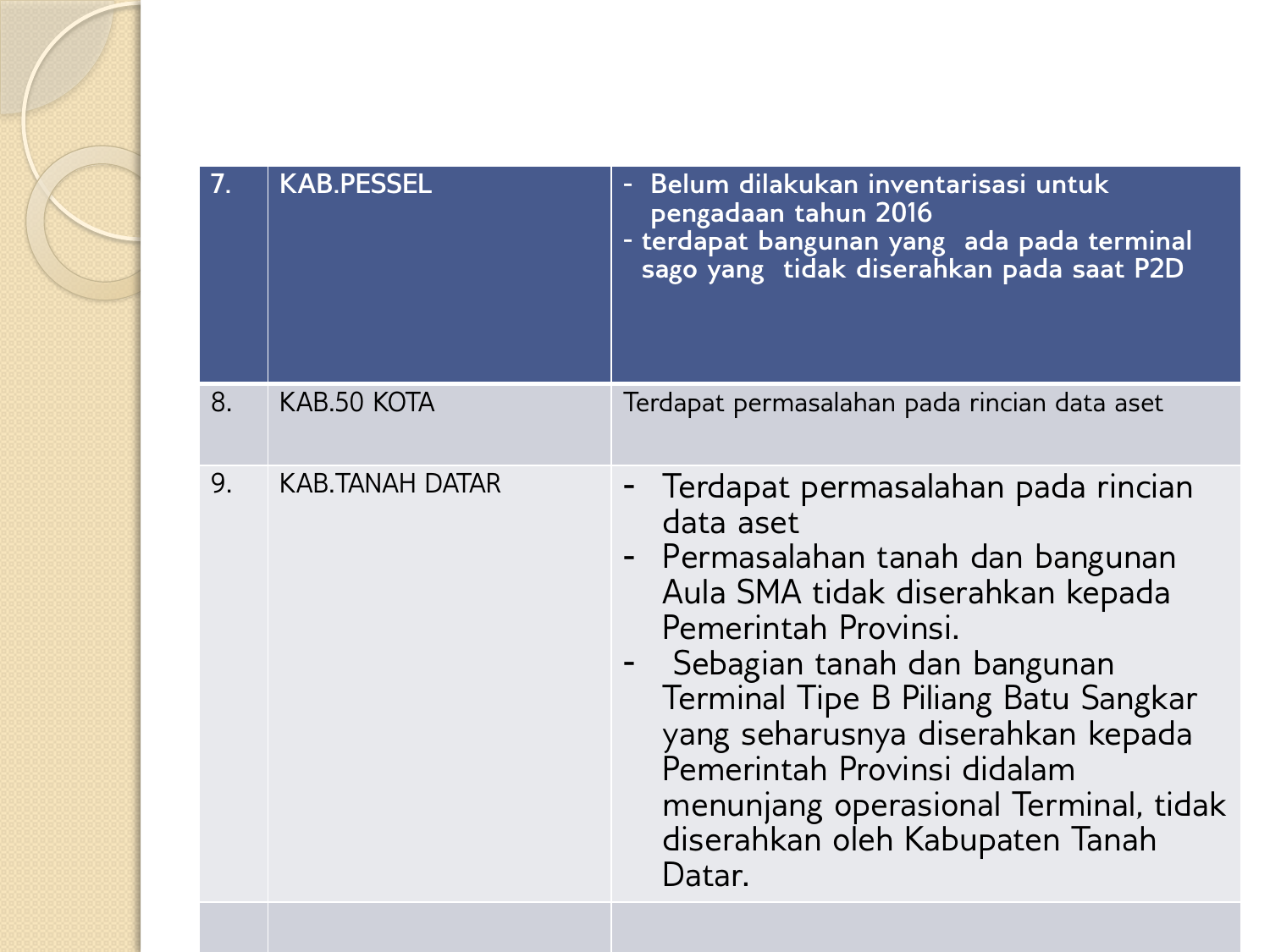

| 7. | KAB.PESSEL | Belum dilakukan inventarisasi untuk pengadaan tahun 2016 terdapat bangunan yang ada pada terminal sago yang tidak diserahkan pada saat P2D |
| --- | --- | --- |
| 8. | KAB.50 KOTA | Terdapat permasalahan pada rincian data aset |
| 9. | KAB.TANAH DATAR | Terdapat permasalahan pada rincian data aset Permasalahan tanah dan bangunan Aula SMA tidak diserahkan kepada Pemerintah Provinsi. Sebagian tanah dan bangunan Terminal Tipe B Piliang Batu Sangkar yang seharusnya diserahkan kepada Pemerintah Provinsi didalam menunjang operasional Terminal, tidak diserahkan oleh Kabupaten Tanah Datar. |
|  |  |  |